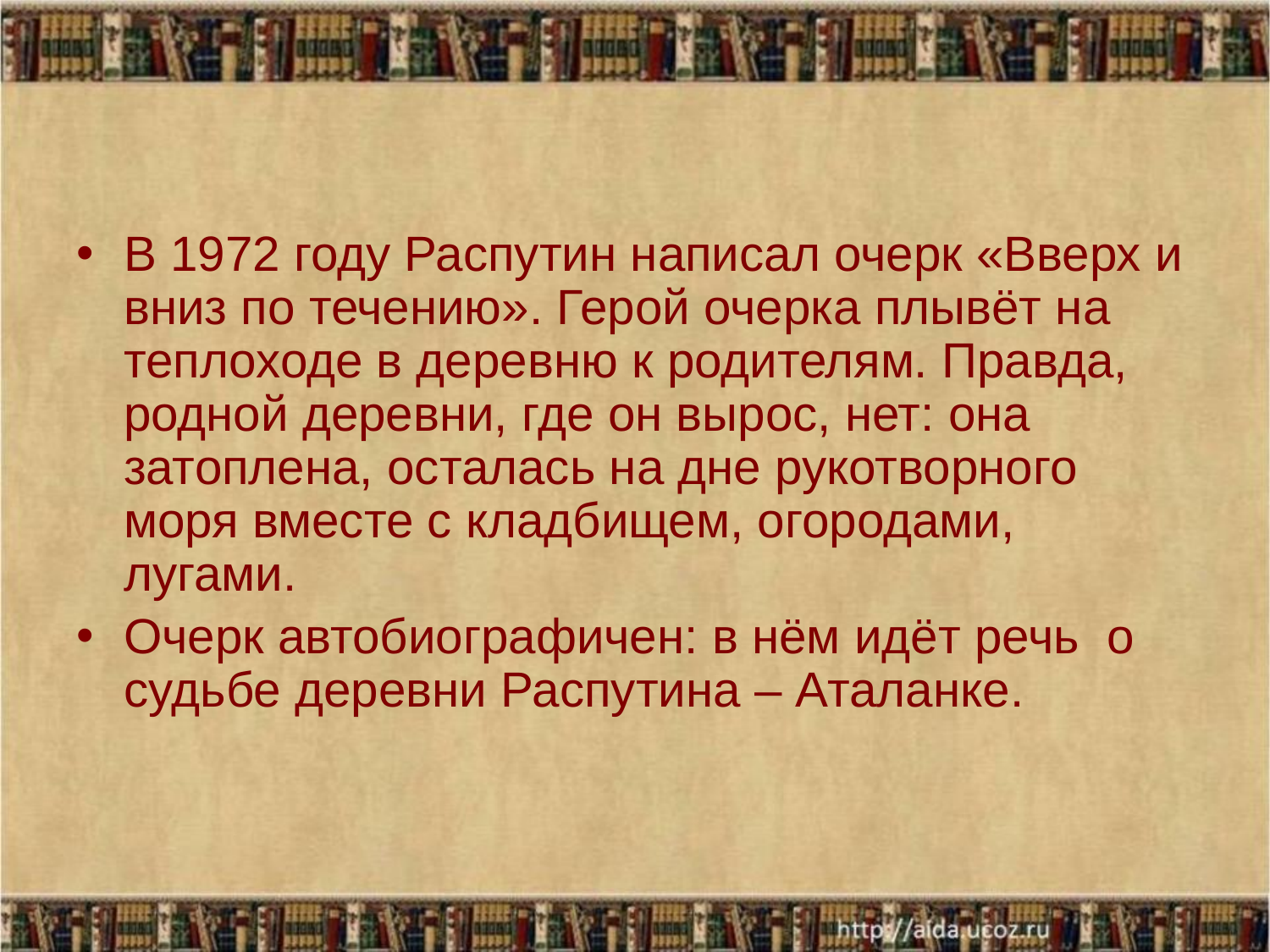

#
В 1972 году Распутин написал очерк «Вверх и вниз по течению». Герой очерка плывёт на теплоходе в деревню к родителям. Правда, родной деревни, где он вырос, нет: она затоплена, осталась на дне рукотворного моря вместе с кладбищем, огородами, лугами.
Очерк автобиографичен: в нём идёт речь  о судьбе деревни Распутина – Аталанке.